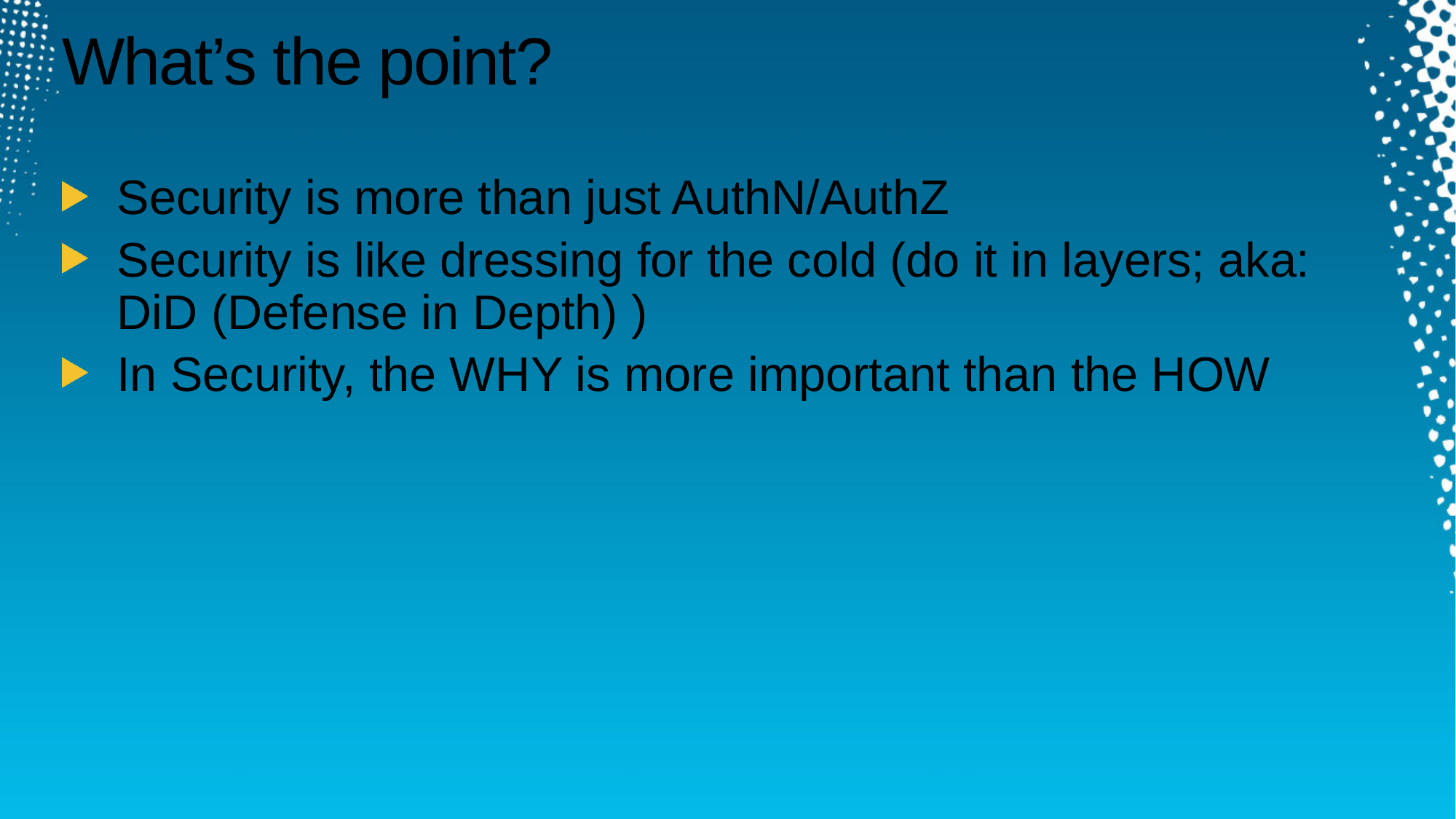

# What’s the point?
Security is more than just AuthN/AuthZ
Security is like dressing for the cold (do it in layers; aka: DiD (Defense in Depth) )
In Security, the WHY is more important than the HOW